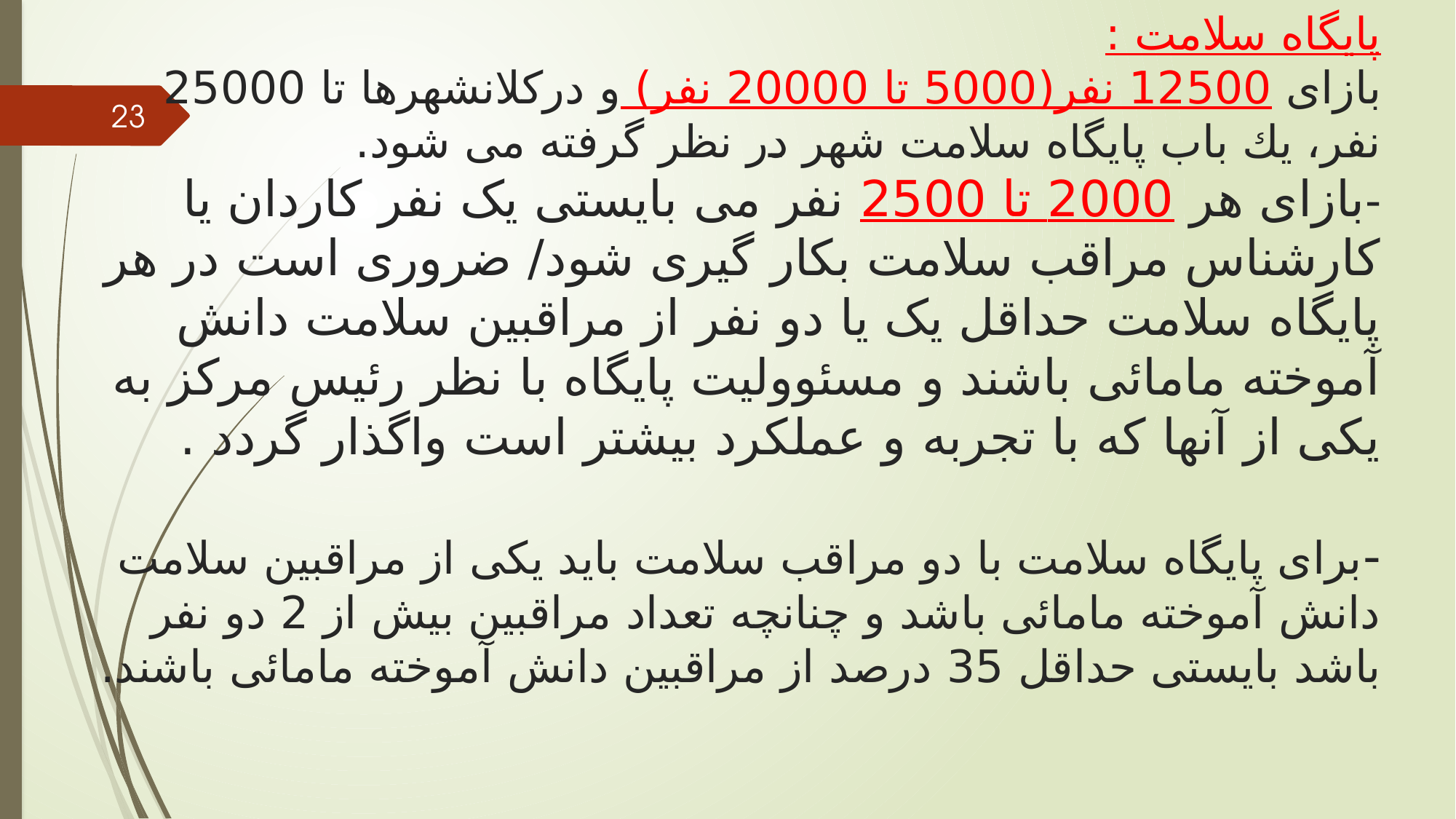

# پایگاه سلامت : بازای 12500 نفر(5000 تا 20000 نفر) و دركلانشهرها تا 25000 نفر، يك باب پایگاه سلامت شهر در نظر گرفته می شود. -بازای هر 2000 تا 2500 نفر می بایستی یک نفر کاردان یا کارشناس مراقب سلامت بکار گیری شود/ ضروری است در هر پایگاه سلامت حداقل یک یا دو نفر از مراقبین سلامت دانش آموخته مامائی باشند و مسئوولیت پایگاه با نظر رئیس مرکز به یکی از آنها که با تجربه و عملکرد بیشتر است واگذار گردد . -برای پایگاه سلامت با دو مراقب سلامت باید یکی از مراقبین سلامت دانش آموخته مامائی باشد و چنانچه تعداد مراقبین بیش از 2 دو نفر باشد بایستی حداقل 35 درصد از مراقبین دانش آموخته مامائی باشند.
23